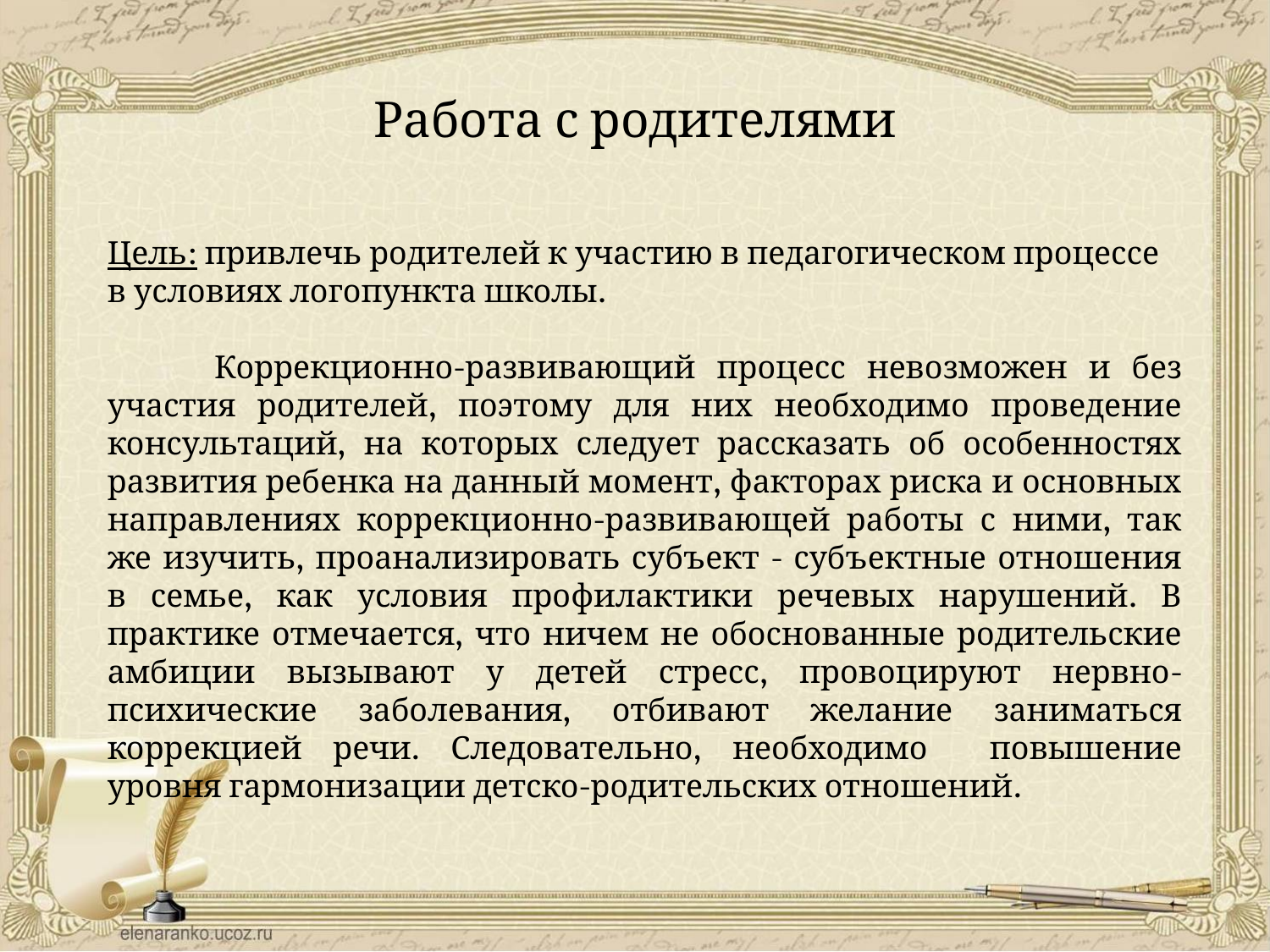

# Работа с родителями
Цель: привлечь родителей к участию в педагогическом процессе в условиях логопункта школы.

     Коррекционно-развивающий процесс невозможен и без участия родителей, поэтому для них необходимо проведение консультаций, на которых следует рассказать об особенностях развития ребенка на данный момент, факторах риска и основных направлениях коррекционно-развивающей работы с ними, так же изучить, проанализировать субъект - субъектные отношения в семье, как условия профилактики речевых нарушений. В практике отмечается, что ничем не обоснованные родительские амбиции вызывают у детей стресс, провоцируют нервно-психические заболевания, отбивают желание заниматься коррекцией речи. Следовательно, необходимо  повышение уровня гармонизации детско-родительских отношений.